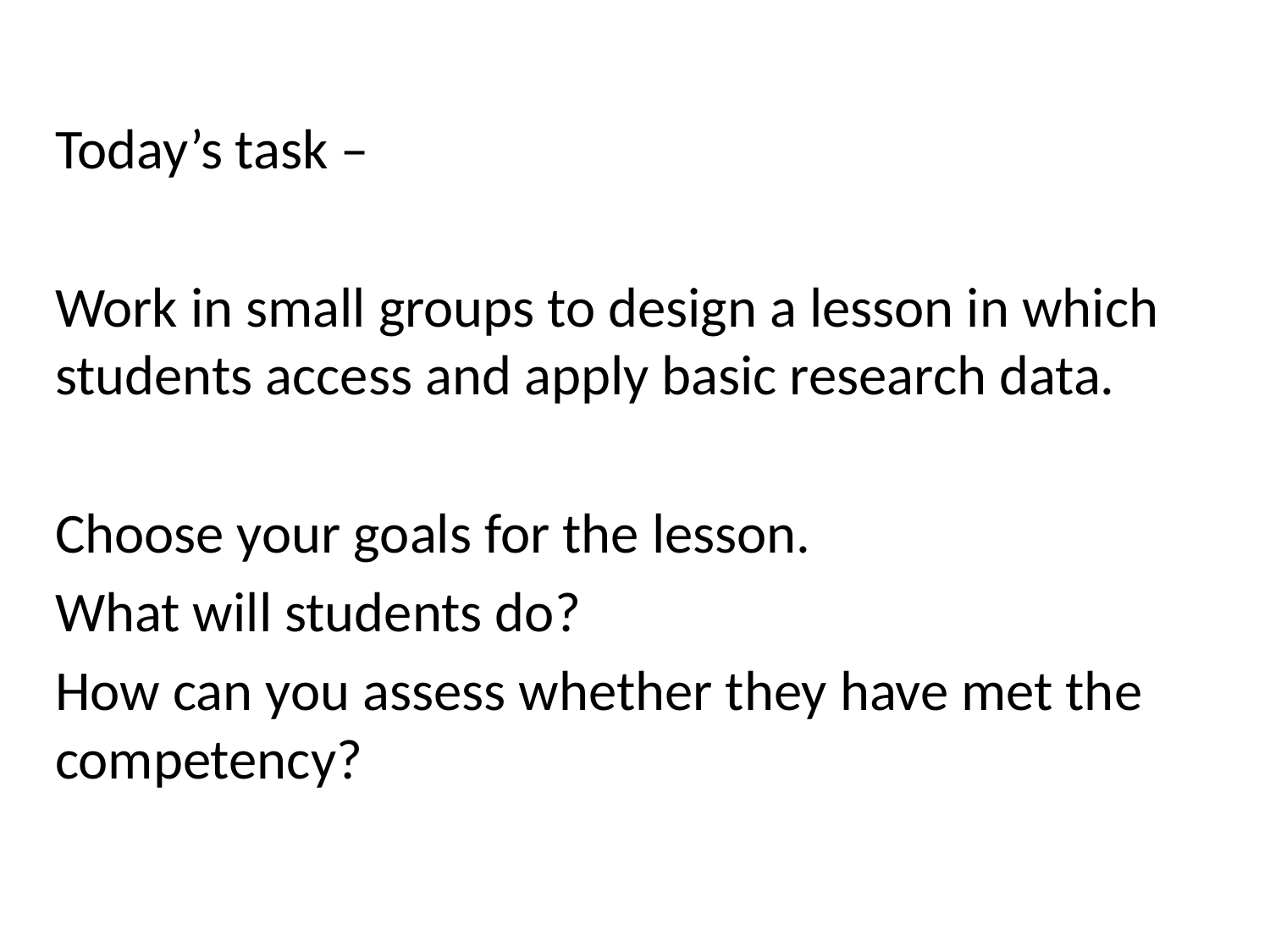

#
Today’s task –

Work in small groups to design a lesson in which students access and apply basic research data.

Choose your goals for the lesson.
What will students do?
How can you assess whether they have met the competency?